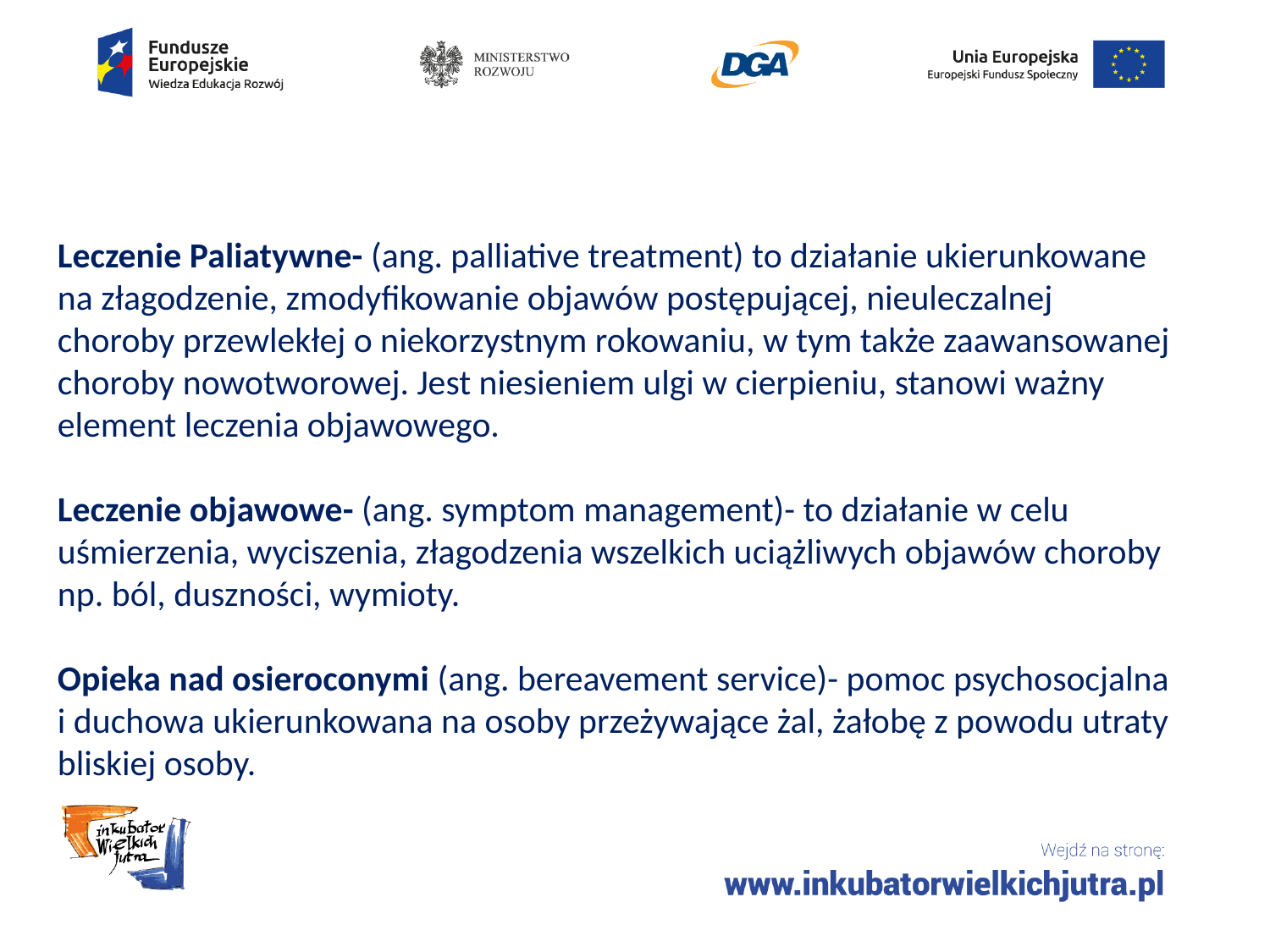

Leczenie Paliatywne- (ang. palliative treatment) to działanie ukierunkowane na złagodzenie, zmodyfikowanie objawów postępującej, nieuleczalnej choroby przewlekłej o niekorzystnym rokowaniu, w tym także zaawansowanej choroby nowotworowej. Jest niesieniem ulgi w cierpieniu, stanowi ważny element leczenia objawowego.

Leczenie objawowe- (ang. symptom management)- to działanie w celu uśmierzenia, wyciszenia, złagodzenia wszelkich uciążliwych objawów choroby np. ból, duszności, wymioty.

Opieka nad osieroconymi (ang. bereavement service)- pomoc psychosocjalna i duchowa ukierunkowana na osoby przeżywające żal, żałobę z powodu utraty bliskiej osoby.